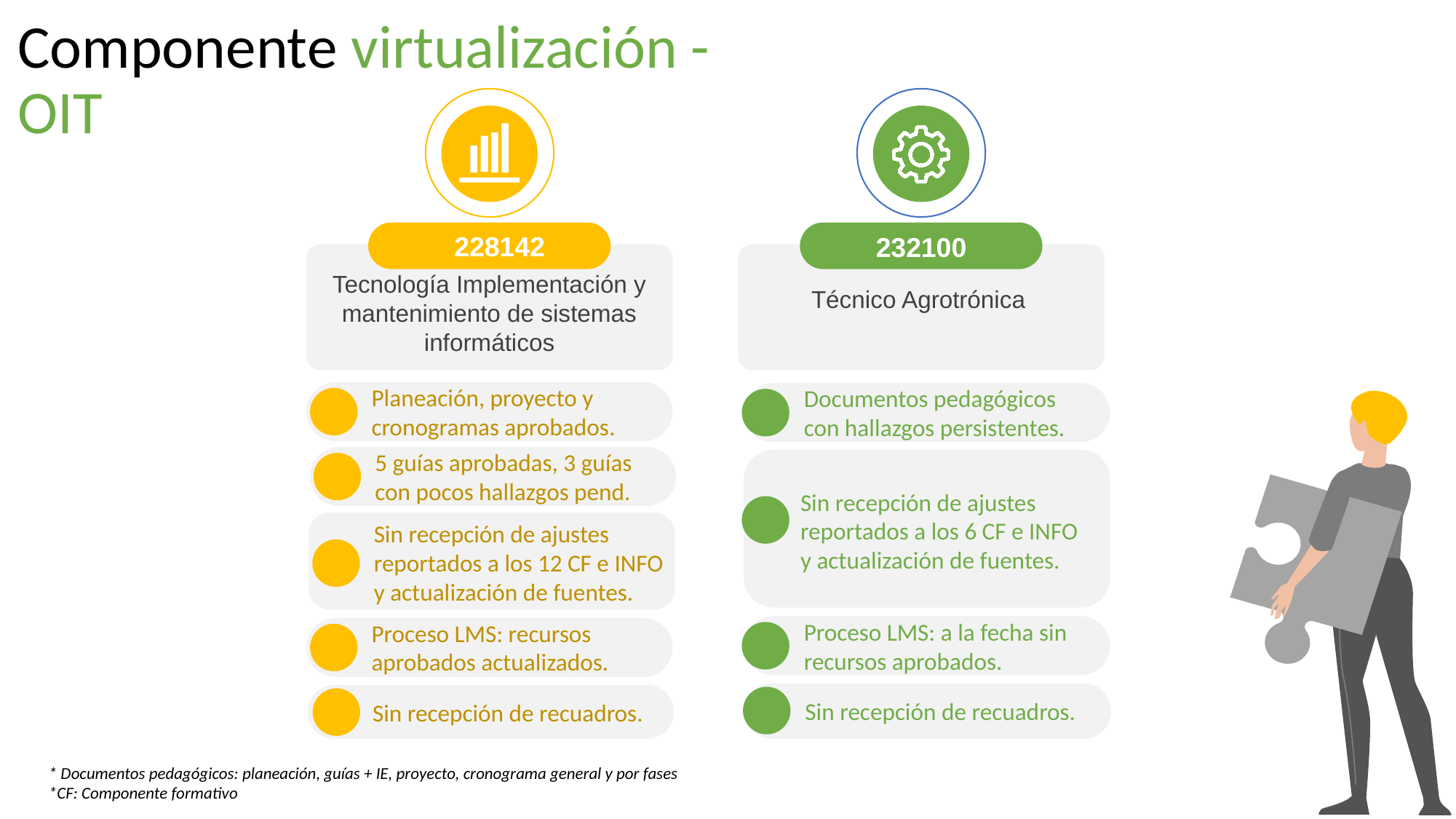

Componente virtualización - OIT

228142
232100

Tecnología Implementación y mantenimiento de sistemas informáticos
Técnico Agrotrónica
Planeación, proyecto y cronogramas aprobados.

Documentos pedagógicos con hallazgos persistentes.

5 guías aprobadas, 3 guías con pocos hallazgos pend.

Sin recepción de ajustes reportados a los 6 CF e INFO y actualización de fuentes.

Sin recepción de ajustes reportados a los 12 CF e INFO y actualización de fuentes.

Proceso LMS: a la fecha sin recursos aprobados.
Proceso LMS: recursos aprobados actualizados.

Sin recepción de recuadros.
Sin recepción de recuadros.
* Documentos pedagógicos: planeación, guías + IE, proyecto, cronograma general y por fases
*CF: Componente formativo